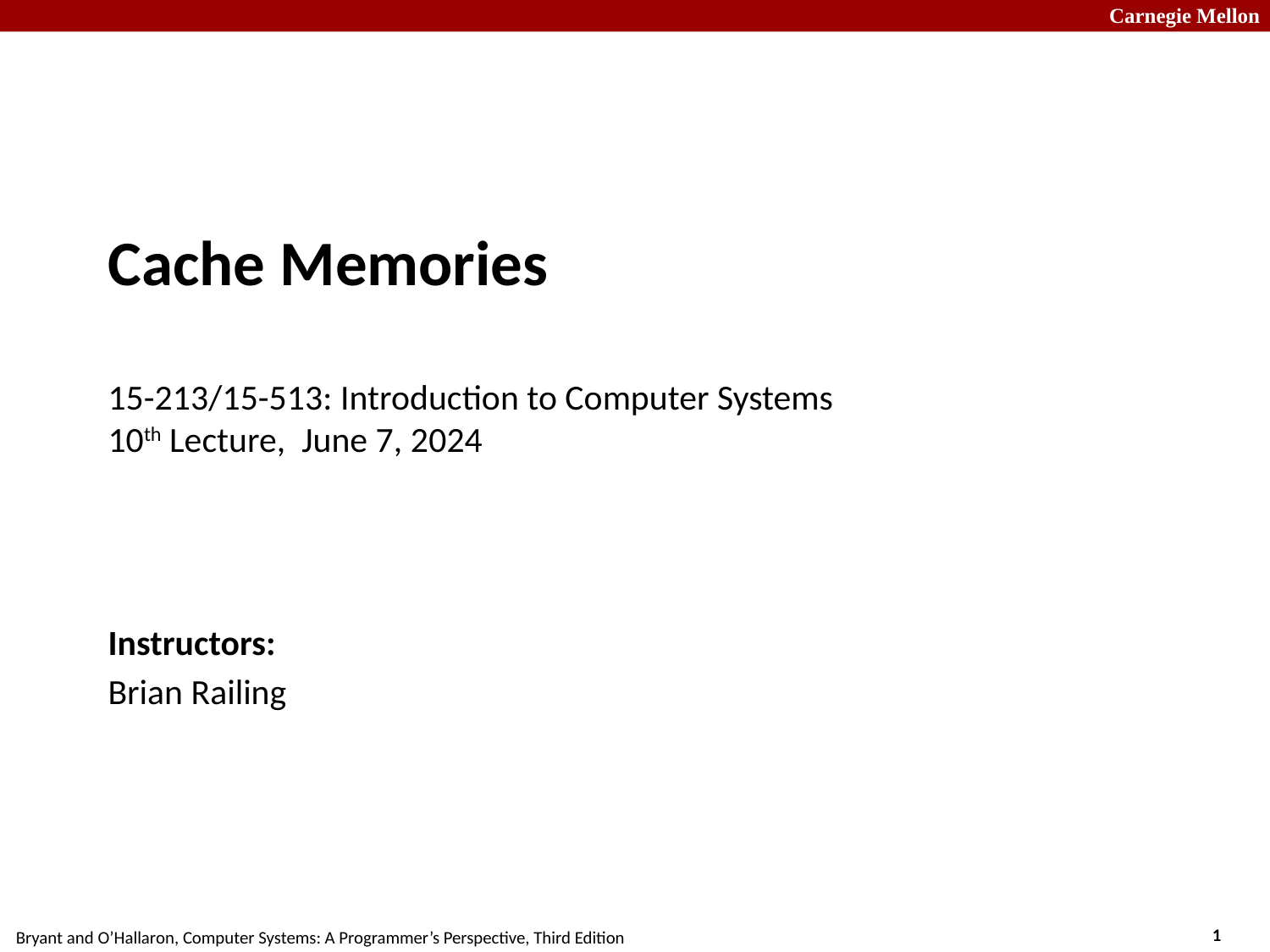

# Cache Memories 15-213/15-513: Introduction to Computer Systems 10th Lecture,  June 7, 2024
Instructors:
Brian Railing